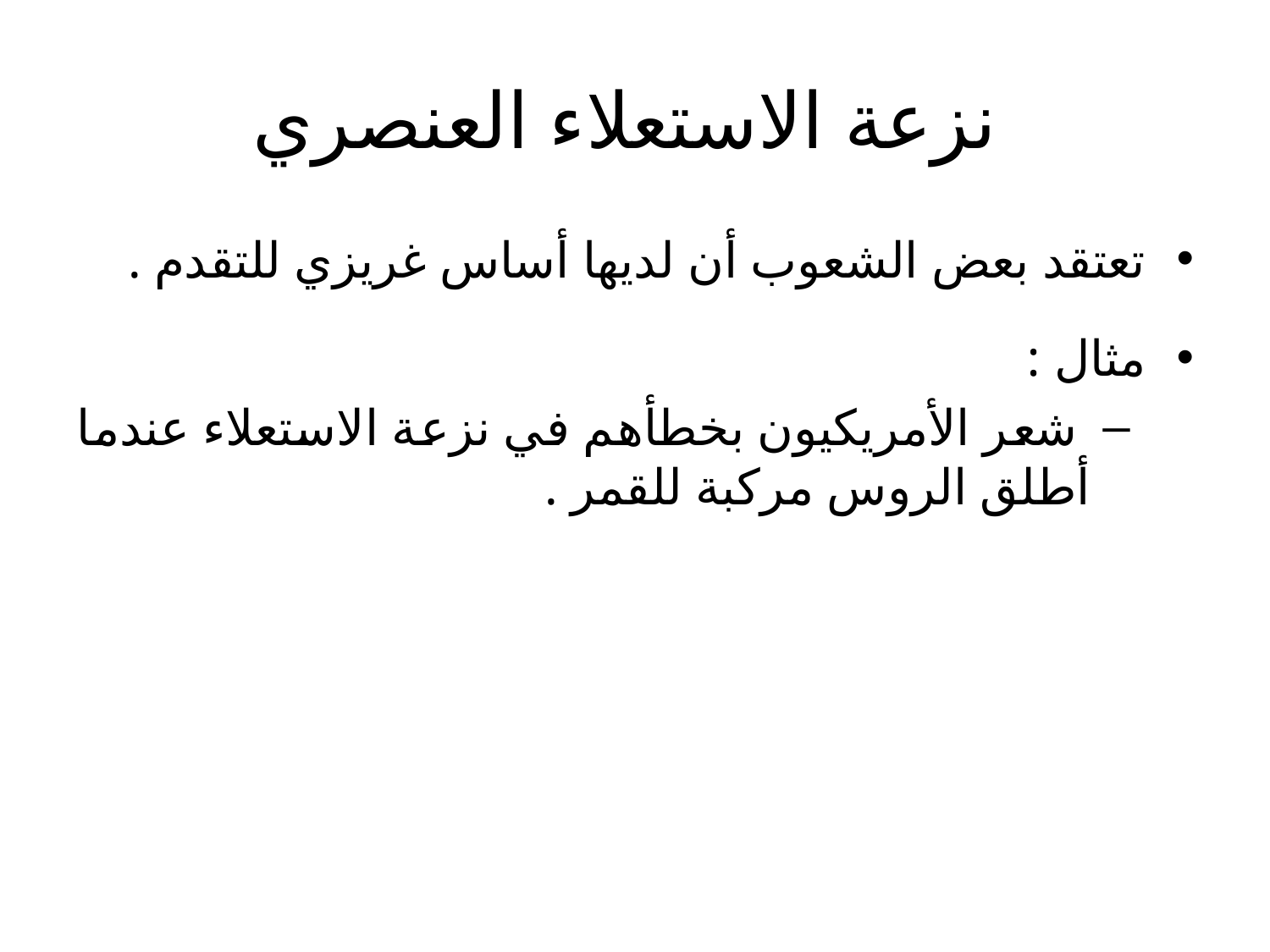

# نزعة الاستعلاء العنصري
تعتقد بعض الشعوب أن لديها أساس غريزي للتقدم .
مثال :
 شعر الأمريكيون بخطأهم في نزعة الاستعلاء عندما أطلق الروس مركبة للقمر .